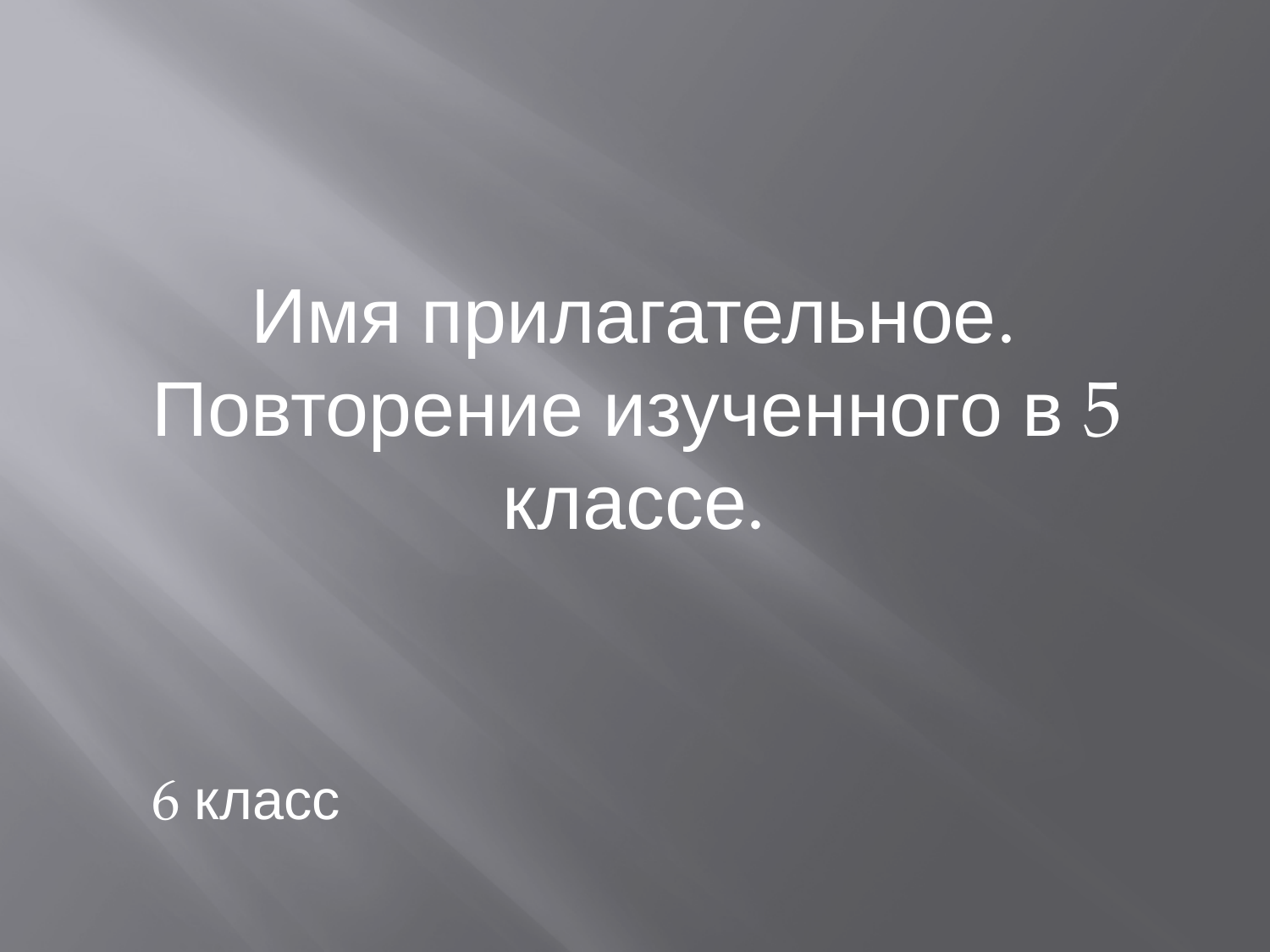

#

        Имя прилагательное. Повторение изученного в 5                      классе.

    6 класс